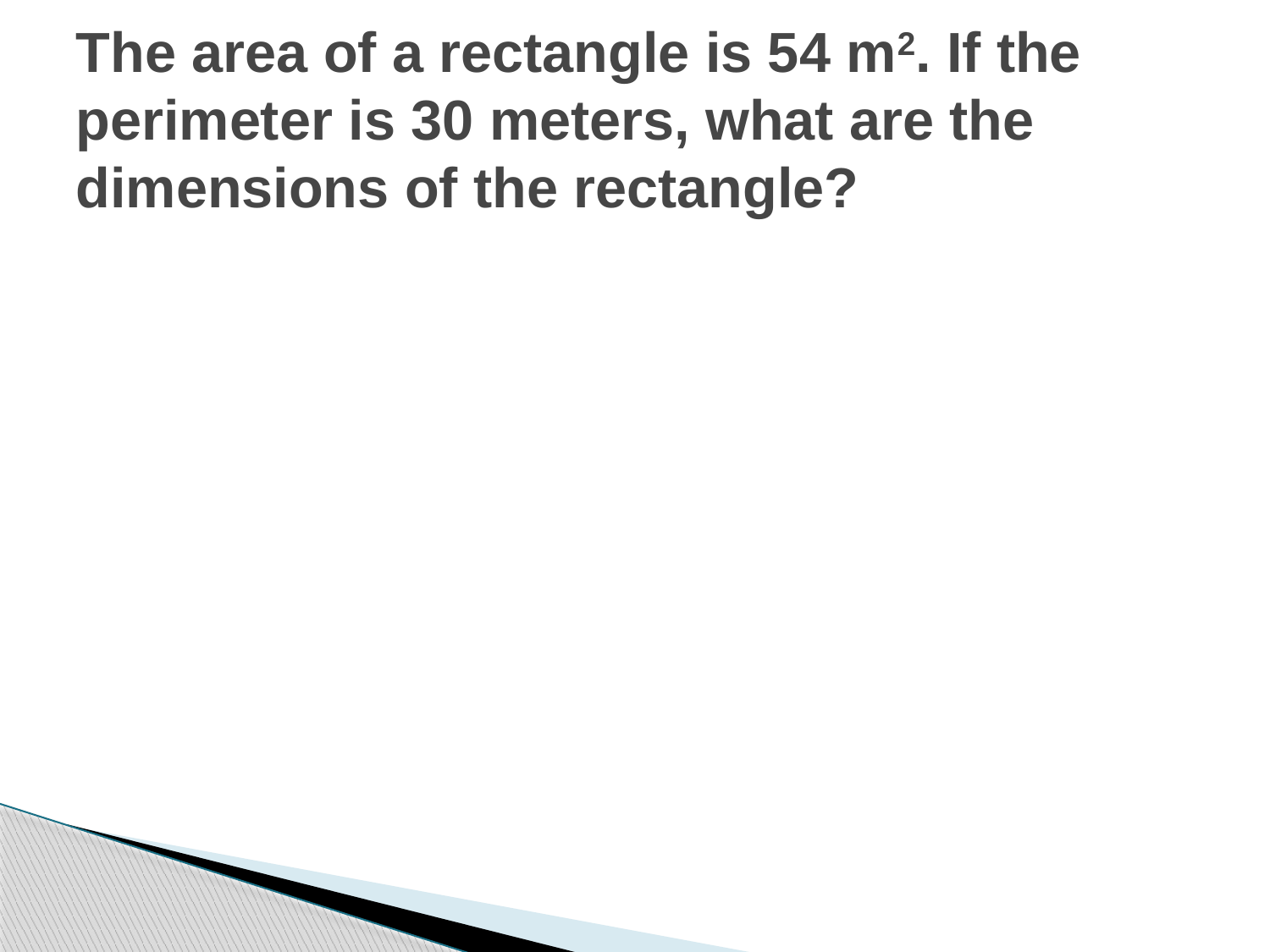

# The area of a rectangle is 54 m2. If the perimeter is 30 meters, what are the dimensions of the rectangle?